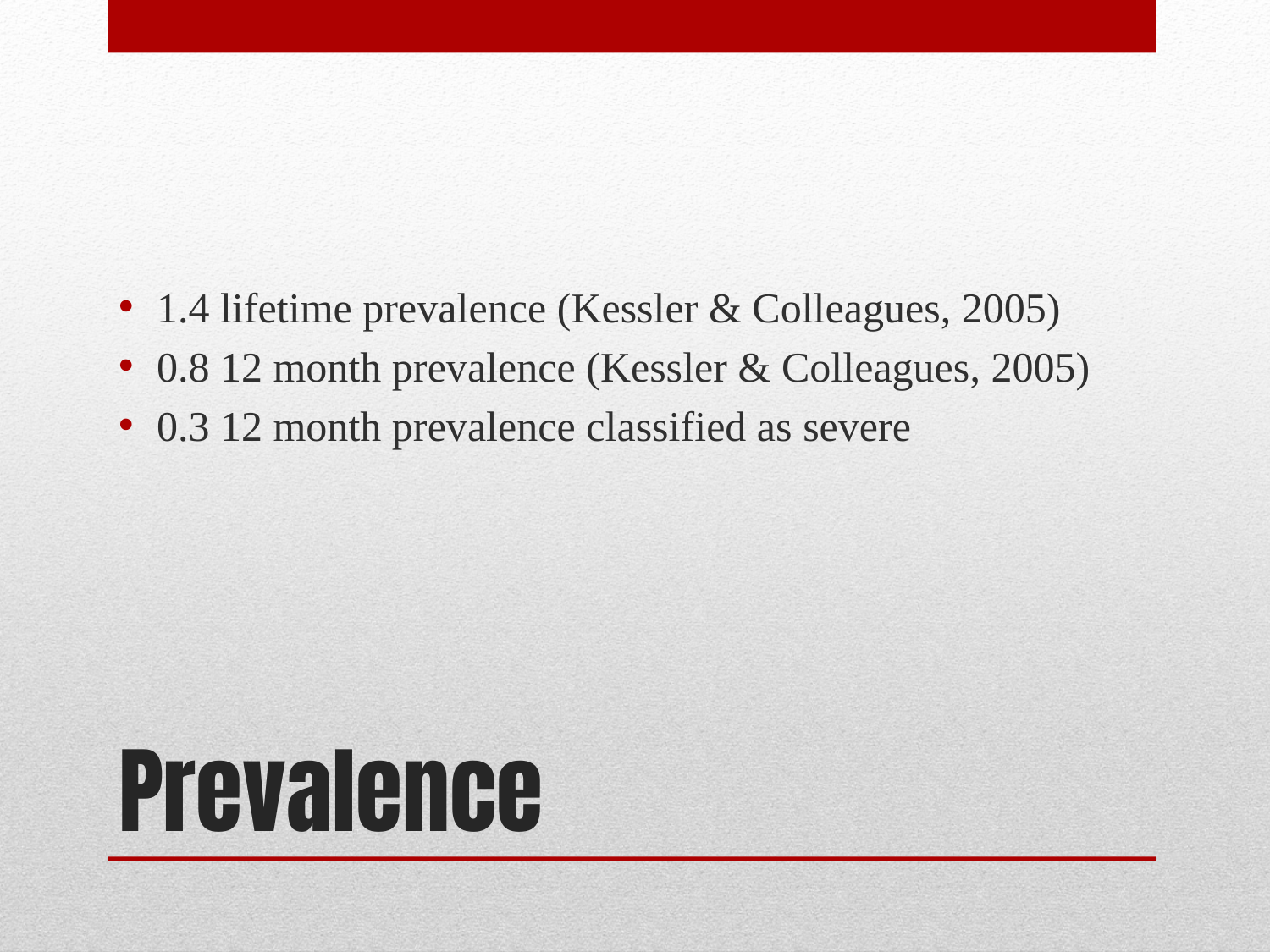

1.4 lifetime prevalence (Kessler & Colleagues, 2005)
0.8 12 month prevalence (Kessler & Colleagues, 2005)
0.3 12 month prevalence classified as severe
# Prevalence